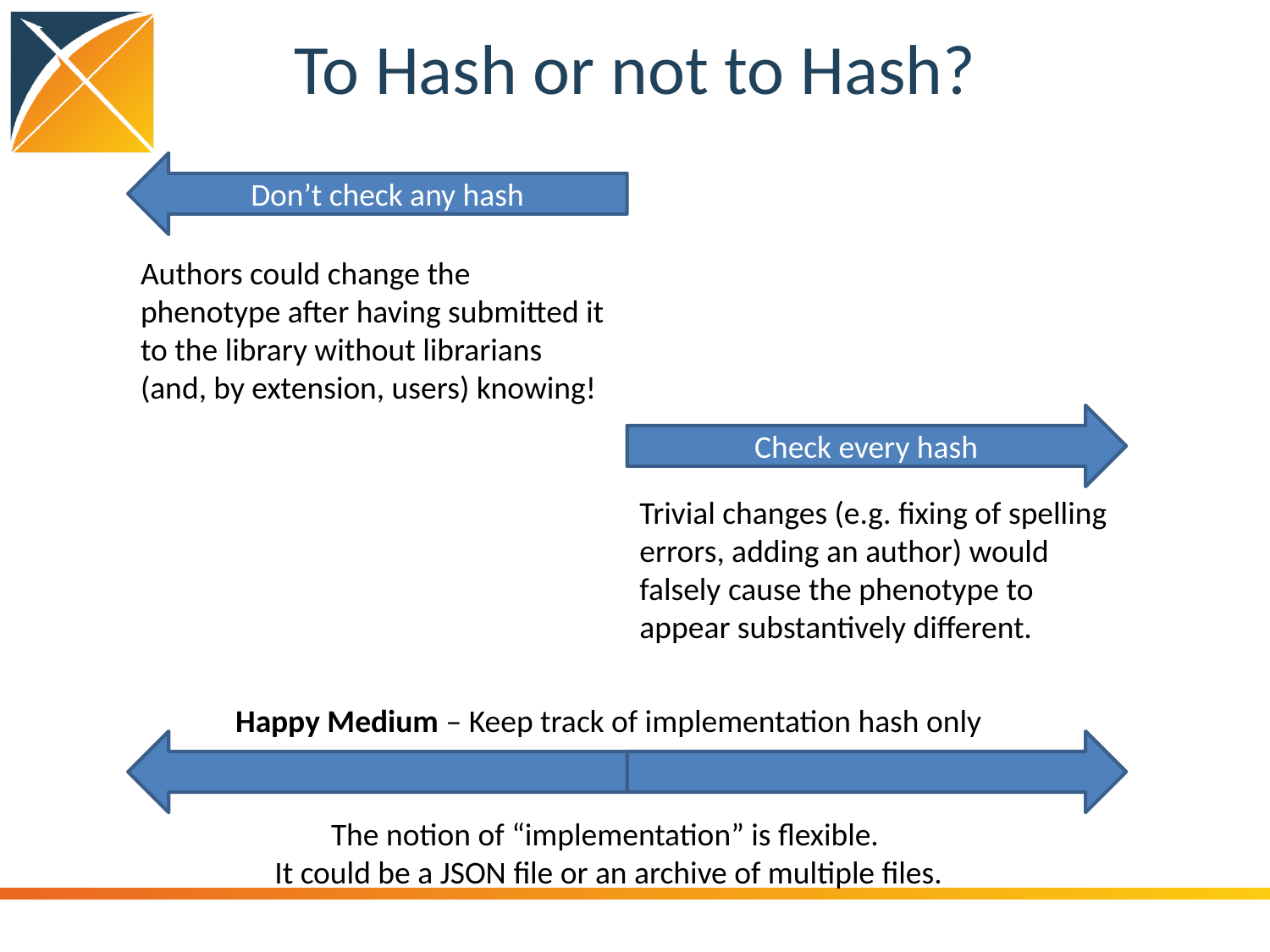

# To Hash or not to Hash?
Don’t check any hash
Authors could change the phenotype after having submitted it to the library without librarians (and, by extension, users) knowing!
Check every hash
Trivial changes (e.g. fixing of spelling errors, adding an author) would falsely cause the phenotype to appear substantively different.
Happy Medium – Keep track of implementation hash only

The notion of “implementation” is flexible.
It could be a JSON file or an archive of multiple files.